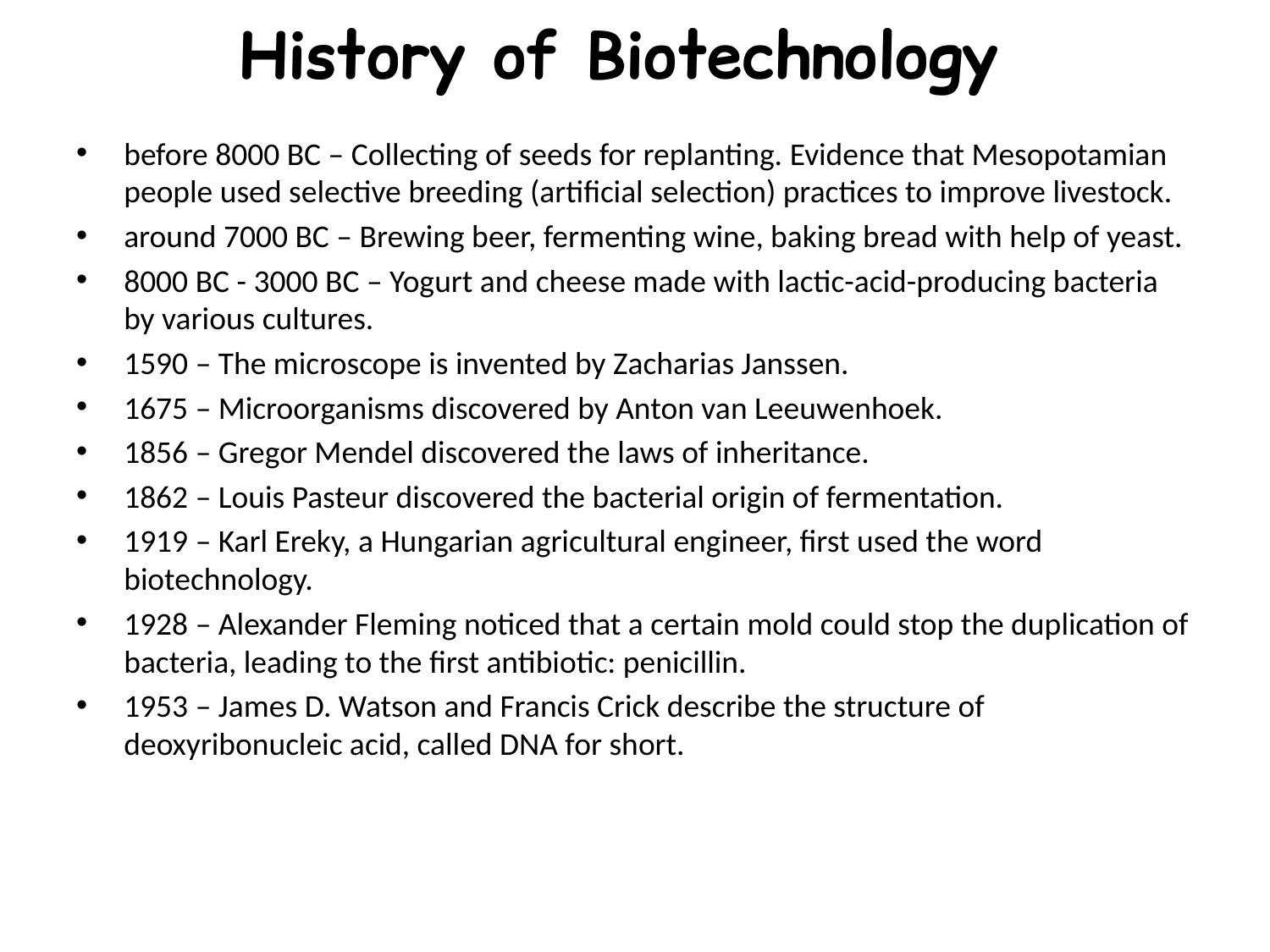

# History of Biotechnology
before 8000 BC – Collecting of seeds for replanting. Evidence that Mesopotamian people used selective breeding (artificial selection) practices to improve livestock.
around 7000 BC – Brewing beer, fermenting wine, baking bread with help of yeast.
8000 BC - 3000 BC – Yogurt and cheese made with lactic-acid-producing bacteria by various cultures.
1590 – The microscope is invented by Zacharias Janssen.
1675 – Microorganisms discovered by Anton van Leeuwenhoek.
1856 – Gregor Mendel discovered the laws of inheritance.
1862 – Louis Pasteur discovered the bacterial origin of fermentation.
1919 – Karl Ereky, a Hungarian agricultural engineer, first used the word biotechnology.
1928 – Alexander Fleming noticed that a certain mold could stop the duplication of bacteria, leading to the first antibiotic: penicillin.
1953 – James D. Watson and Francis Crick describe the structure of deoxyribonucleic acid, called DNA for short.